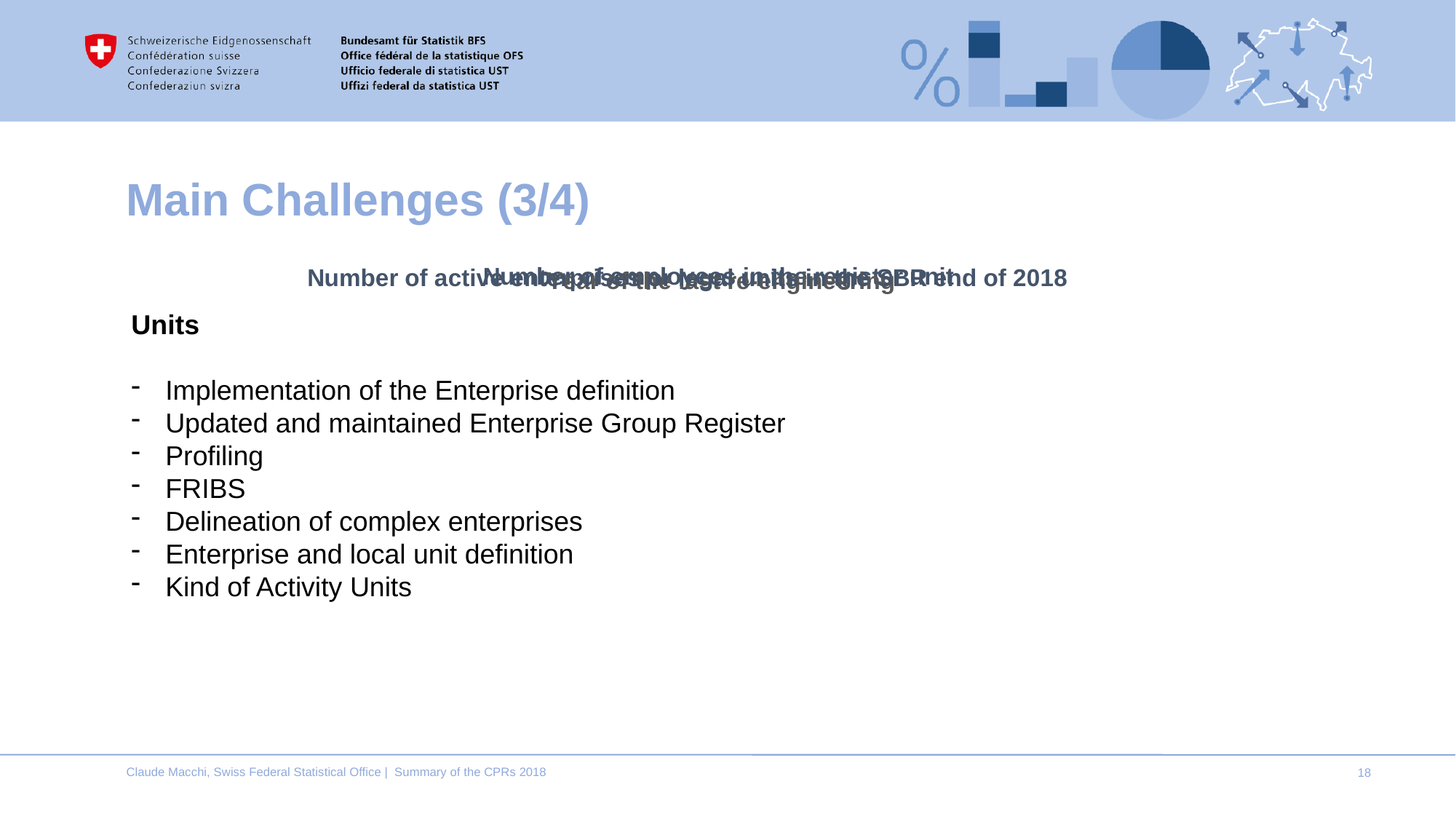

# Main Challenges (3/4)

[unsupported chart]

[unsupported chart]

[unsupported chart]

[unsupported chart]

Units

Implementation of the Enterprise definition
Updated and maintained Enterprise Group Register
Profiling
FRIBS
Delineation of complex enterprises
Enterprise and local unit definition
Kind of Activity Units

Claude Macchi, Swiss Federal Statistical Office |  Summary of the CPRs 2018
18